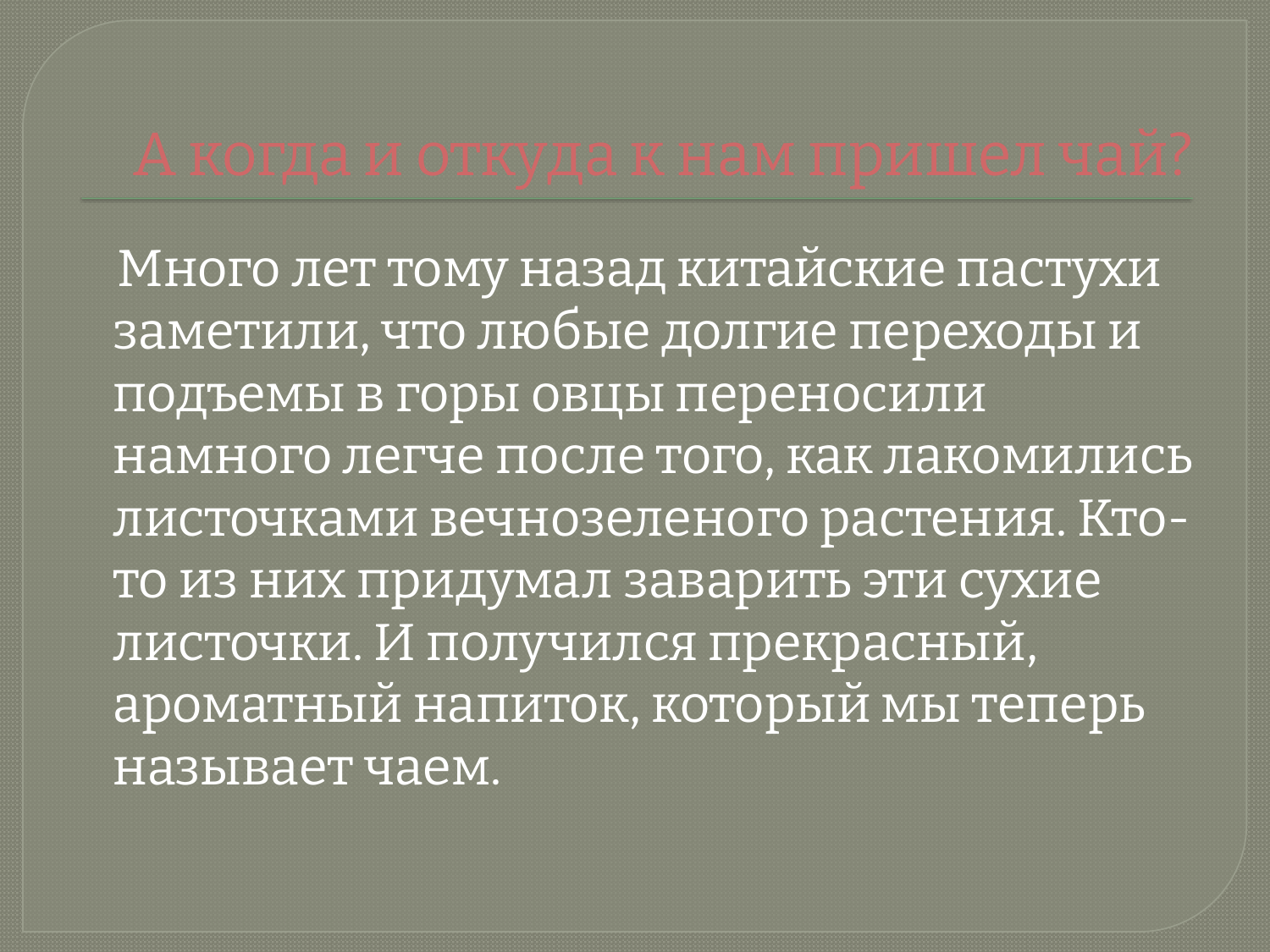

# А когда и откуда к нам пришел чай?
    Много лет тому назад китайские пастухи заметили, что любые долгие переходы и подъемы в горы овцы переносили намного легче после того, как лакомились листочками вечнозеленого растения. Кто-то из них придумал заварить эти сухие листочки. И получился прекрасный, ароматный напиток, который мы теперь называет чаем.